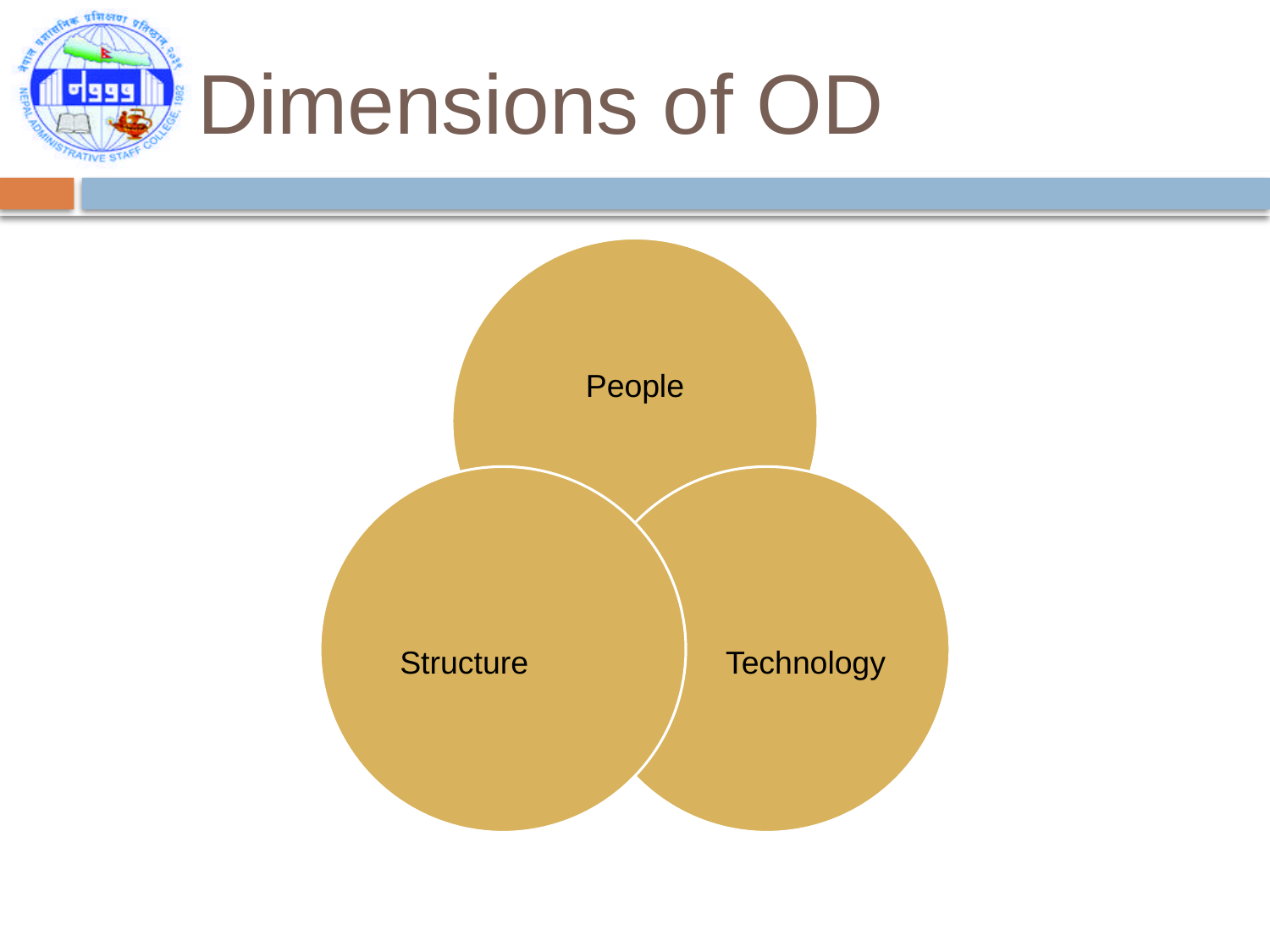

# Dimensions of OD
People
Technology
Structure